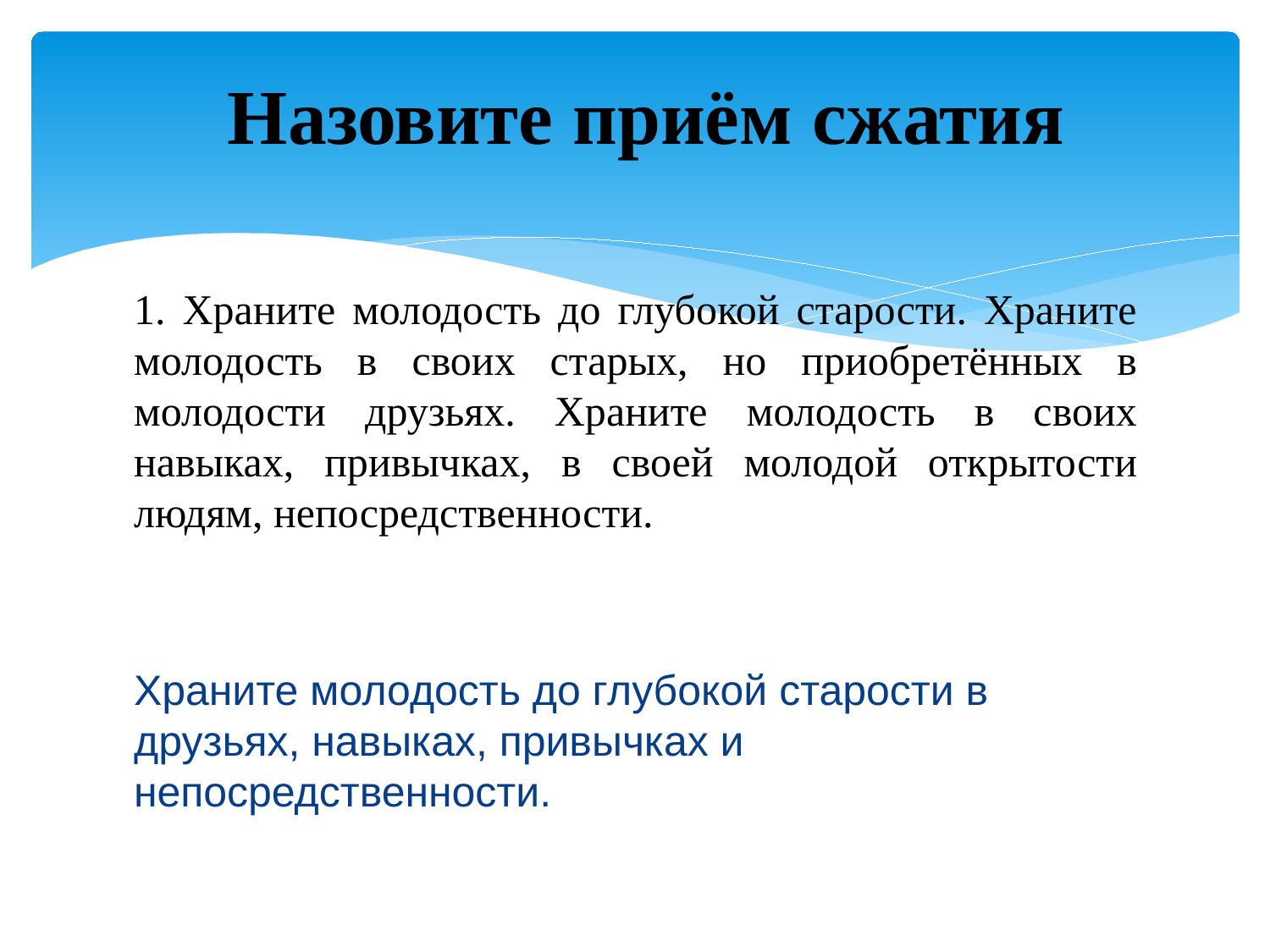

# Назовите приём сжатия
1. Храните молодость до глубокой старости. Храните молодость в своих старых, но приобретённых в молодости друзьях. Храните молодость в своих навыках, привычках, в своей молодой открытости людям, непосредственности.

Храните молодость до глубокой старости в друзьях, навыках, привычках и непосредственности.